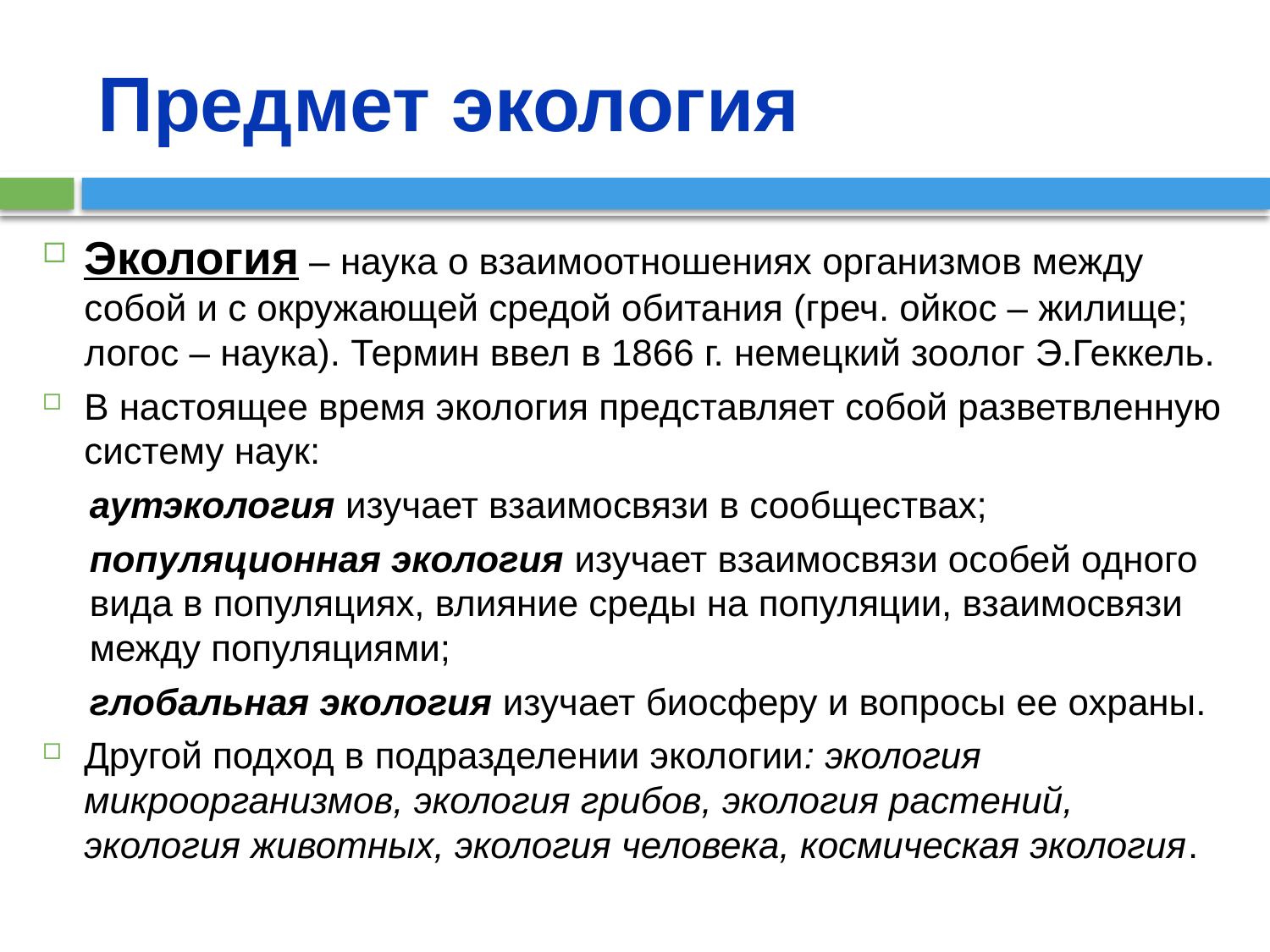

# Предмет экология
Экология – наука о взаимоотношениях организмов между собой и с окружающей средой обитания (греч. ойкос – жилище; логос – наука). Термин ввел в 1866 г. немецкий зоолог Э.Геккель.
В настоящее время экология представляет собой разветвленную систему наук:
аутэкология изучает взаимосвязи в сообществах;
популяционная экология изучает взаимосвязи особей одного вида в популяциях, влияние среды на популяции, взаимосвязи между популяциями;
глобальная экология изучает биосферу и вопросы ее охраны.
Другой подход в подразделении экологии: экология микроорганизмов, экология грибов, экология растений, экология животных, экология человека, космическая экология.